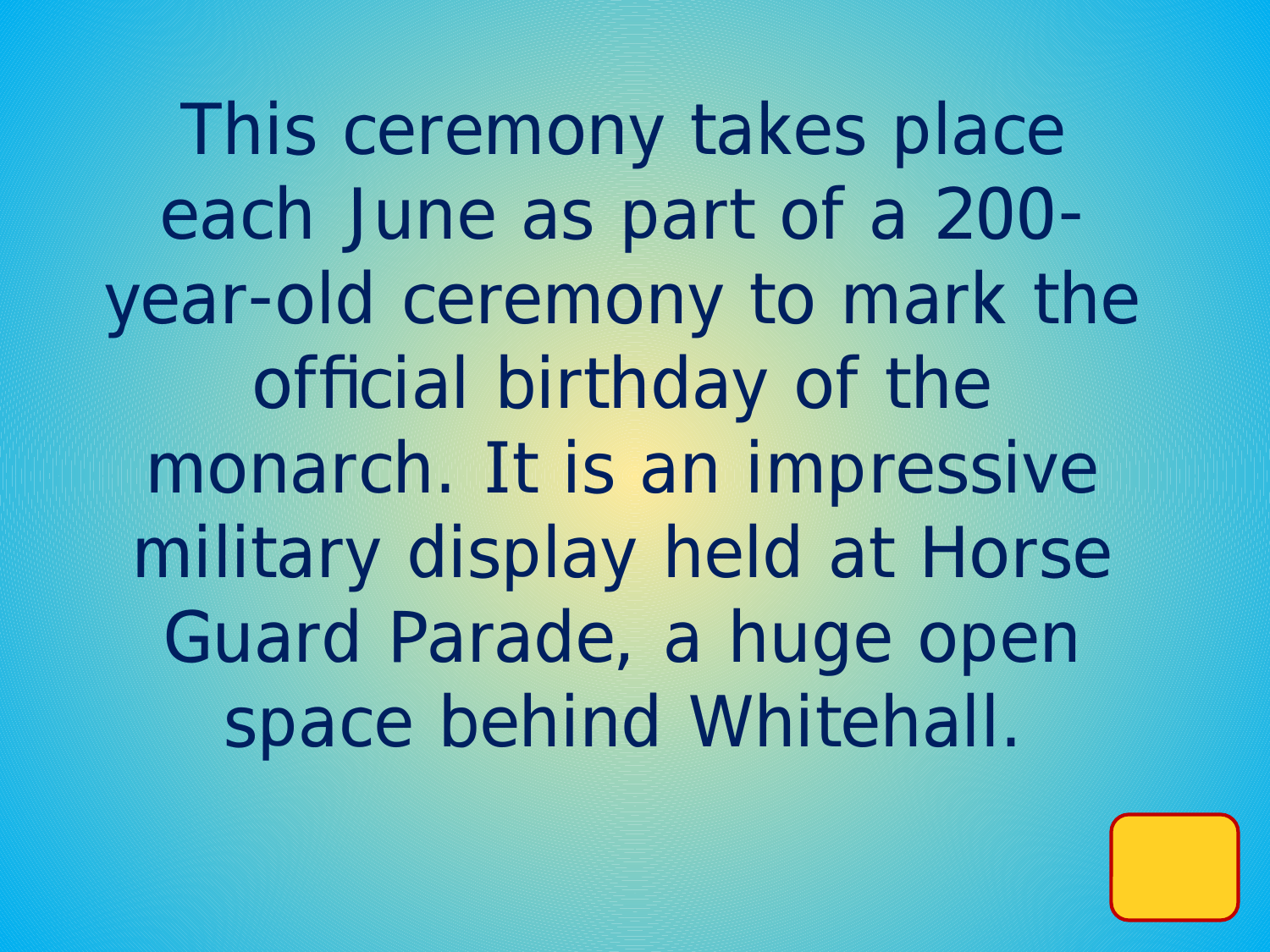

This ceremony takes place each June as part of a 200-year-old ceremony to mark the official birthday of the monarch. It is an impressive military display held at Horse Guard Parade, a huge open space behind Whitehall.